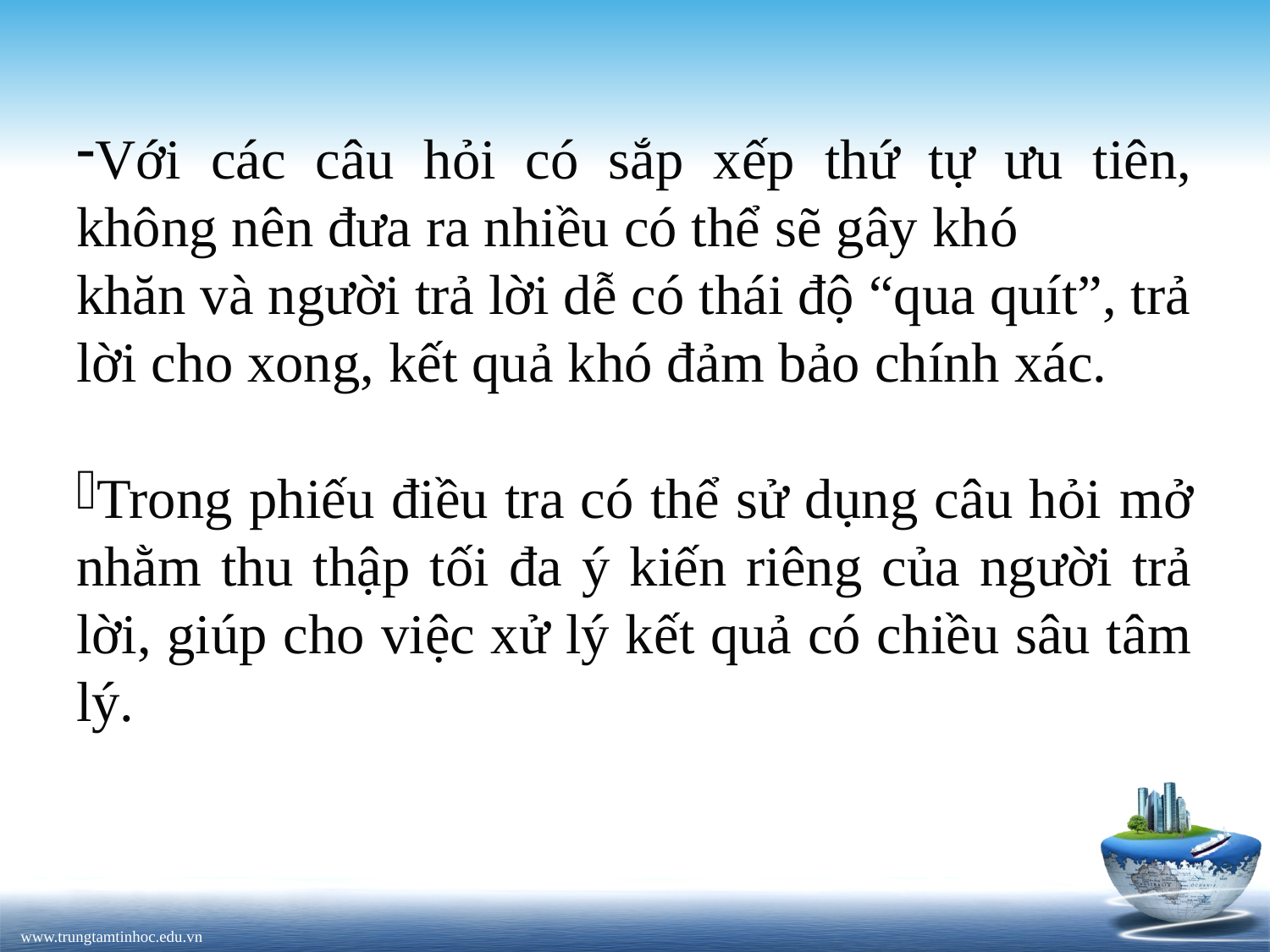

Với các câu hỏi có sắp xếp thứ tự ưu tiên, không nên đưa ra nhiều có thể sẽ gây khó
khăn và người trả lời dễ có thái độ “qua quít”, trả
lời cho xong, kết quả khó đảm bảo chính xác.

Trong phiếu điều tra có thể sử dụng câu hỏi mở nhằm thu thập tối đa ý kiến riêng của người trả lời, giúp cho việc xử lý kết quả có chiều sâu tâm lý.